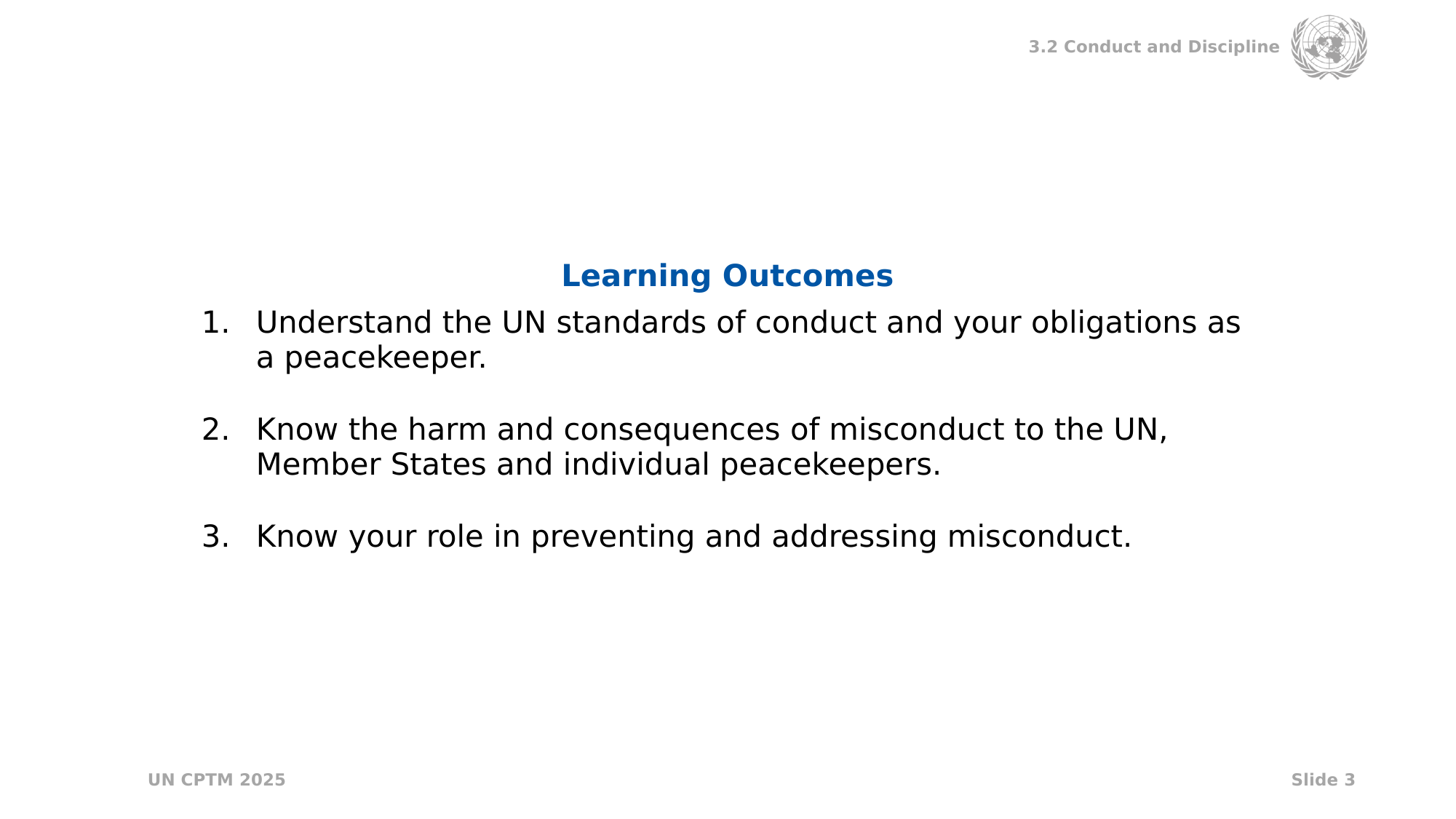

| Learning Outcomes |
| --- |
| Understand the UN standards of conduct and your obligations as a peacekeeper. Know the harm and consequences of misconduct to the UN, Member States and individual peacekeepers. Know your role in preventing and addressing misconduct. |